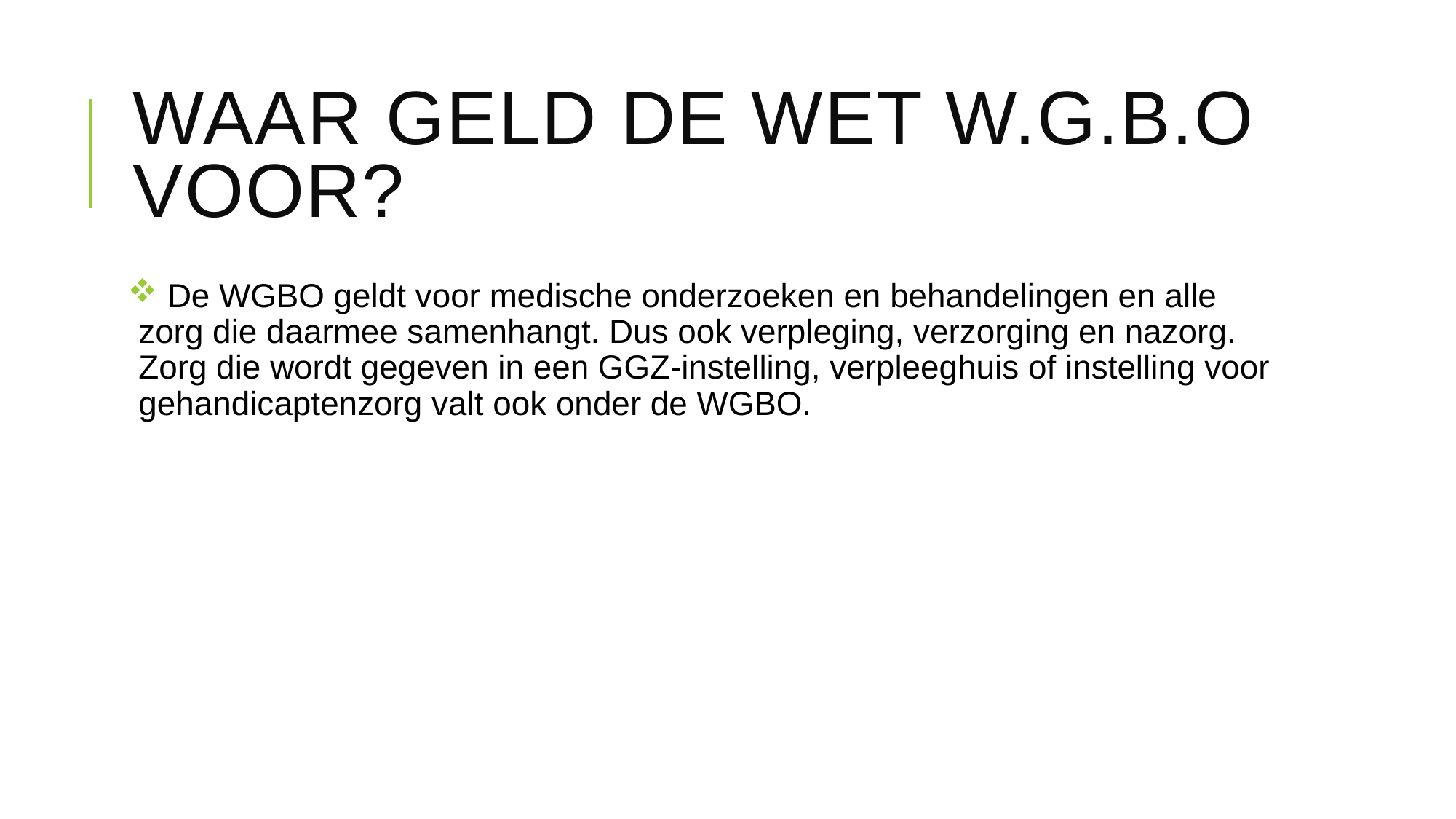

# Waar geld de wet W.g.b.o voor?
 De WGBO geldt voor medische onderzoeken en behandelingen en alle zorg die daarmee samenhangt. Dus ook verpleging, verzorging en nazorg. Zorg die wordt gegeven in een GGZ-instelling, verpleeghuis of instelling voor gehandicaptenzorg valt ook onder de WGBO.